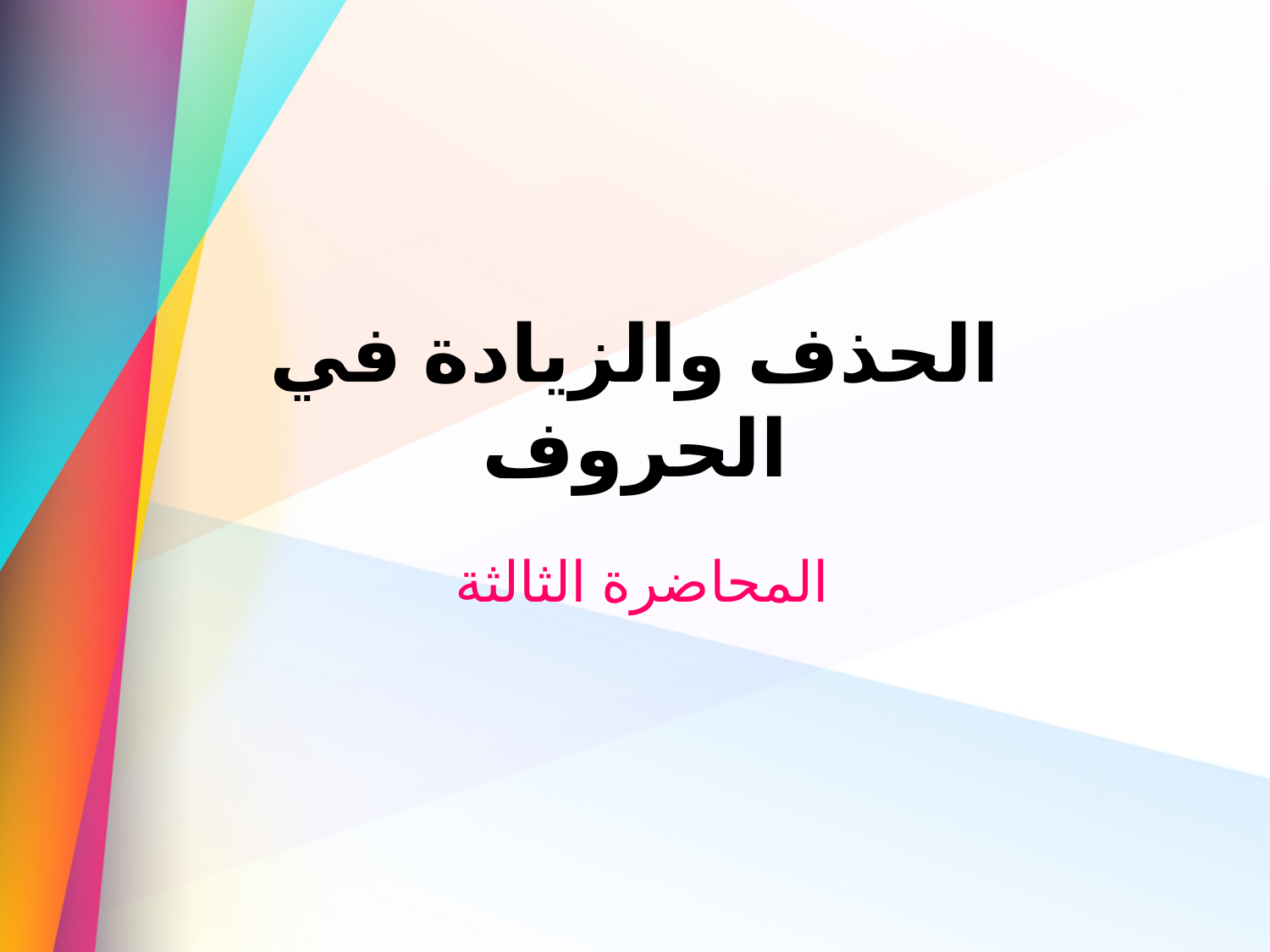

# الحذف والزيادة في الحروف
المحاضرة الثالثة